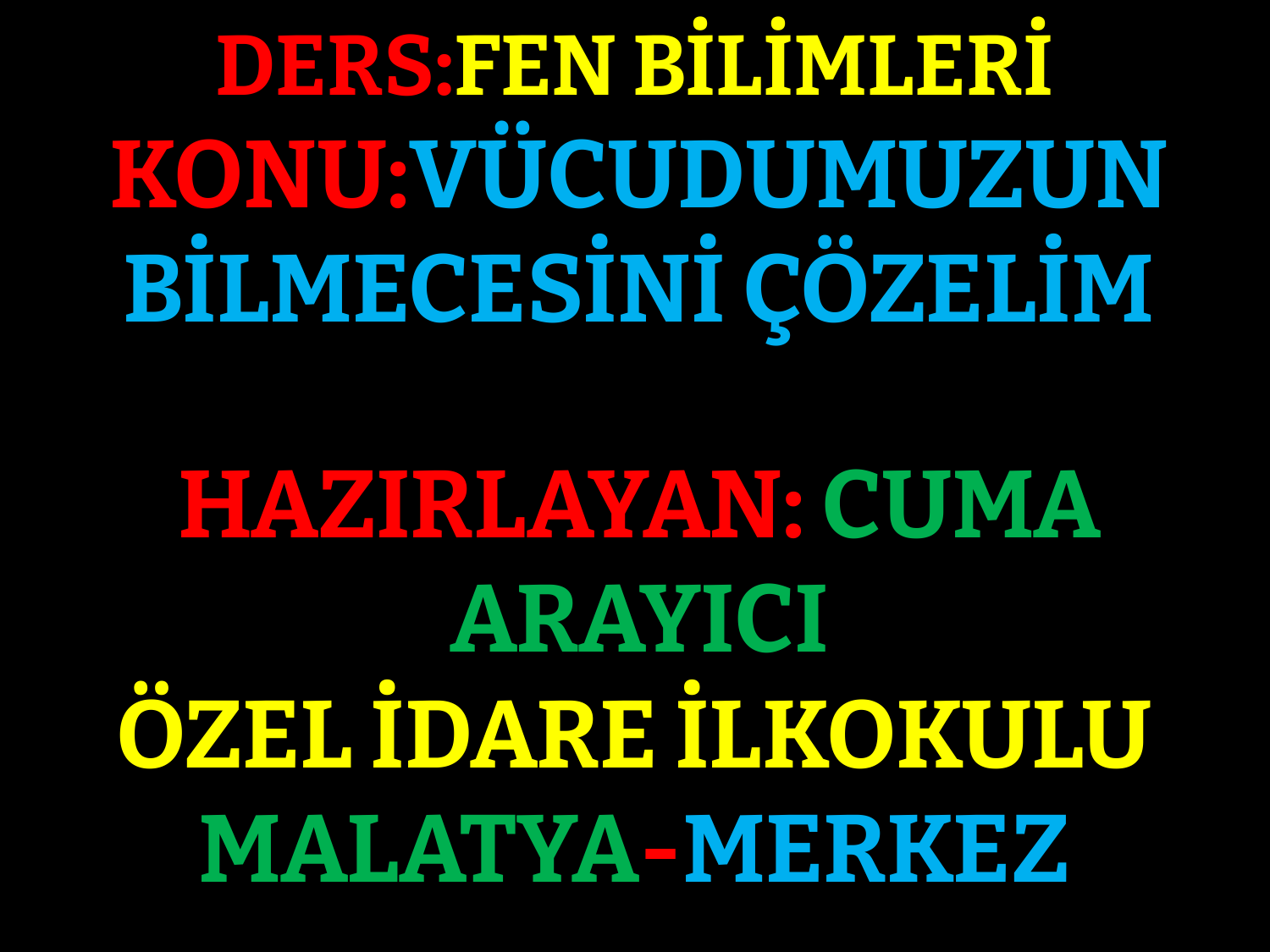

DERS:FEN BİLİMLERİ
KONU:VÜCUDUMUZUN BİLMECESİNİ ÇÖZELİM
#
HAZIRLAYAN: CUMA ARAYICI
ÖZEL İDARE İLKOKULU
MALATYA-MERKEZ